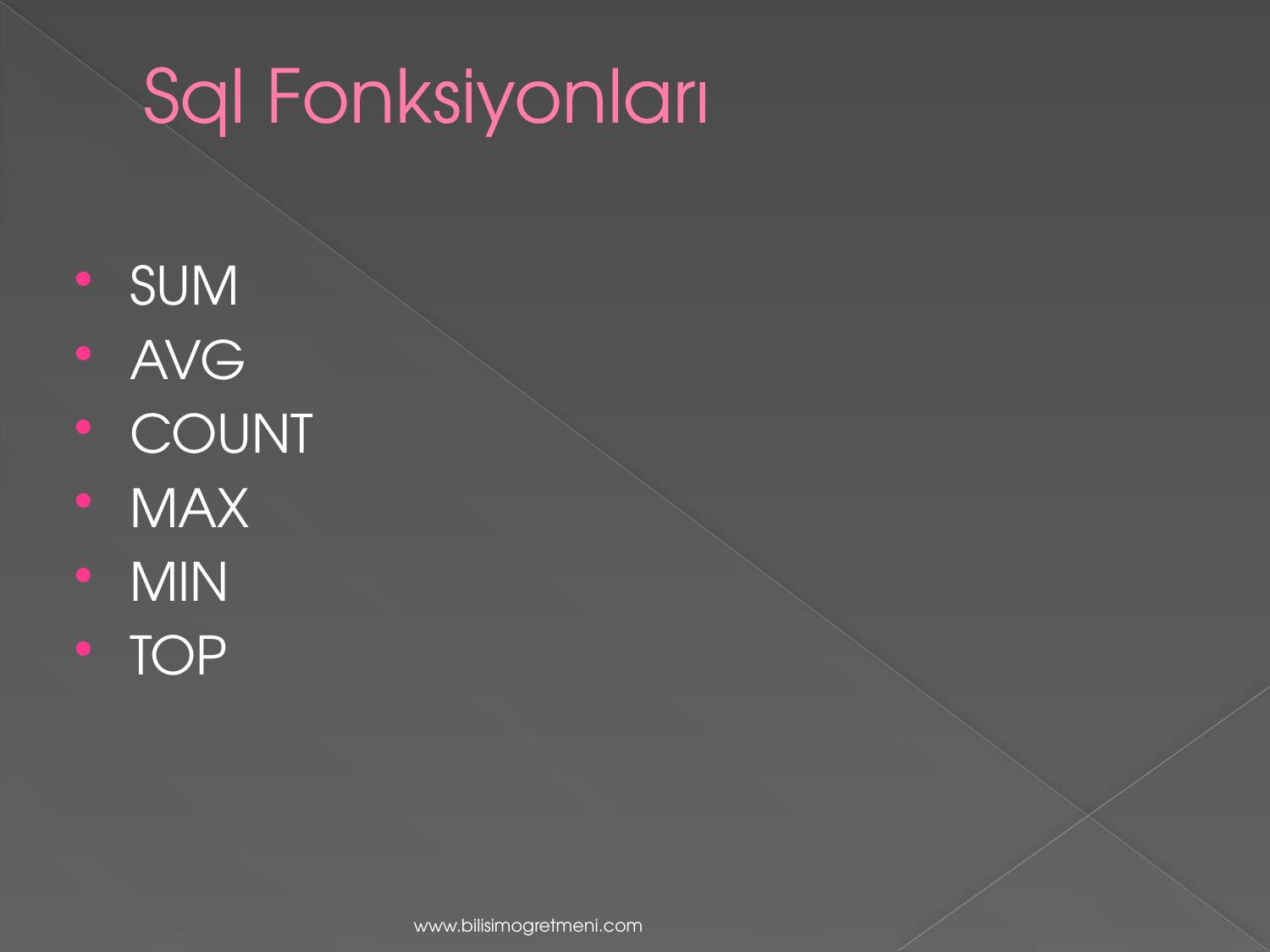

# Sql Fonksiyonları
SUM
AVG
COUNT
MAX
MIN
TOP
www.bilisimogretmeni.com